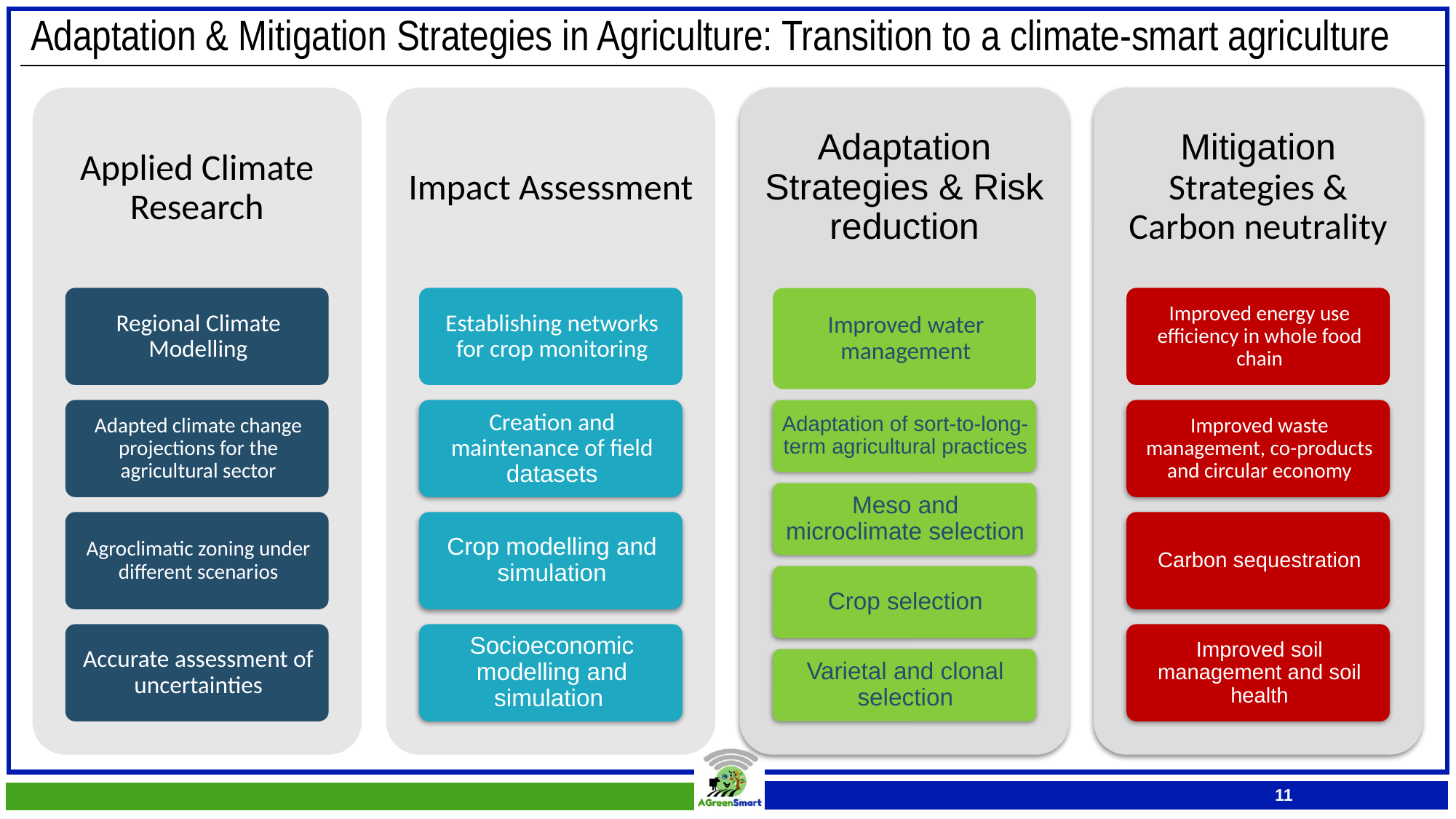

# Adaptation & Mitigation Strategies in Agriculture: Transition to a climate-smart agriculture
Applied Climate Research
Regional Climate Modelling
Adapted climate change projections for the agricultural sector
Agroclimatic zoning under different scenarios
Accurate assessment of uncertainties
Impact Assessment
Establishing networks for crop monitoring
Creation and maintenance of field datasets
Crop modelling and simulation
Socioeconomic modelling and simulation
Adaptation Strategies & Risk reduction
Improved water management
Adaptation of sort-to-long-term agricultural practices
Meso and microclimate selection
Crop selection
Varietal and clonal selection
Mitigation Strategies & Carbon neutrality
Improved energy use efficiency in whole food chain
Improved waste management, co-products and circular economy
Carbon sequestration
Improved soil management and soil health
11